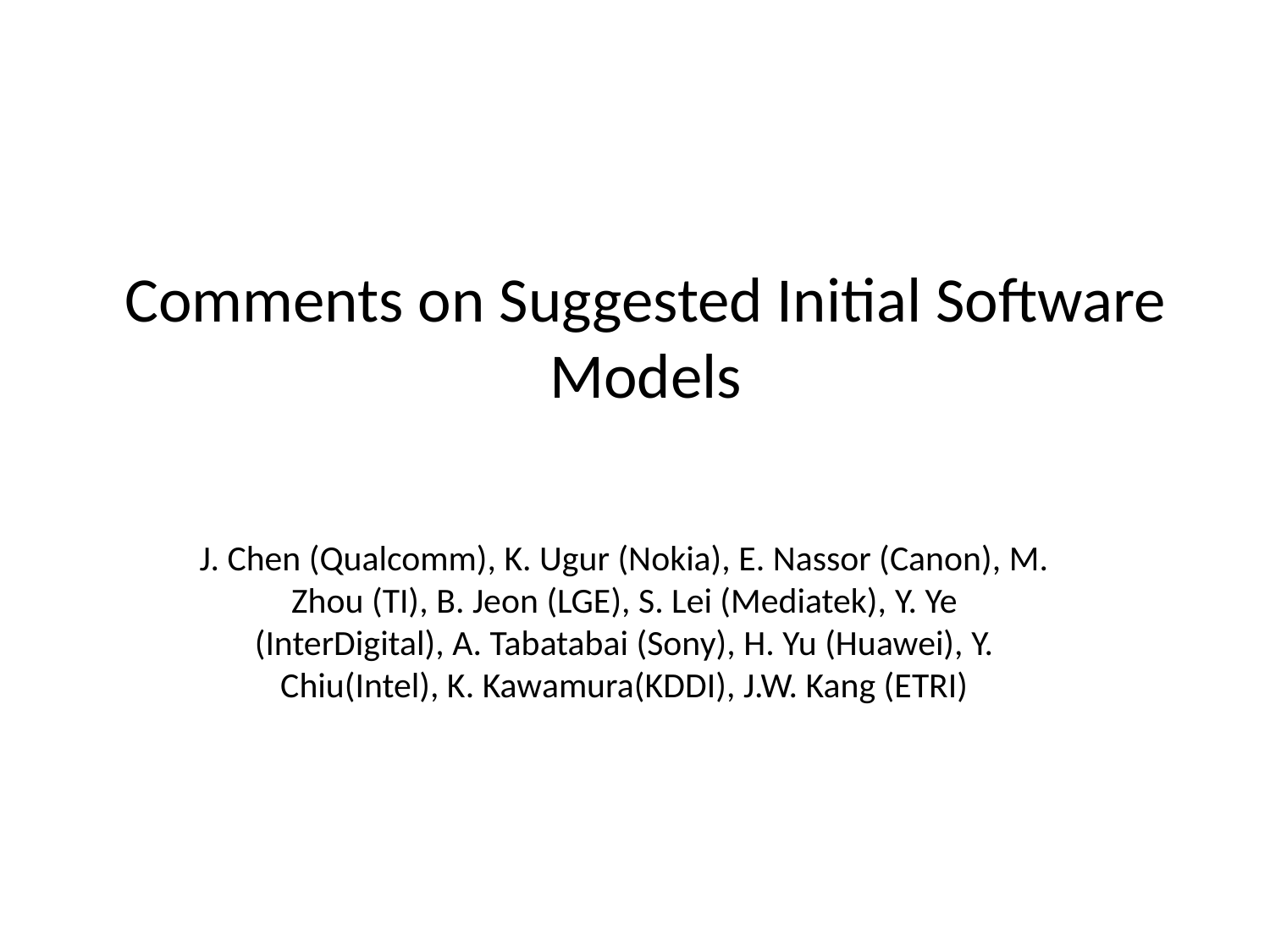

# Comments on Suggested Initial Software Models
J. Chen (Qualcomm), K. Ugur (Nokia), E. Nassor (Canon), M. Zhou (TI), B. Jeon (LGE), S. Lei (Mediatek), Y. Ye (InterDigital), A. Tabatabai (Sony), H. Yu (Huawei), Y. Chiu(Intel), K. Kawamura(KDDI), J.W. Kang (ETRI)